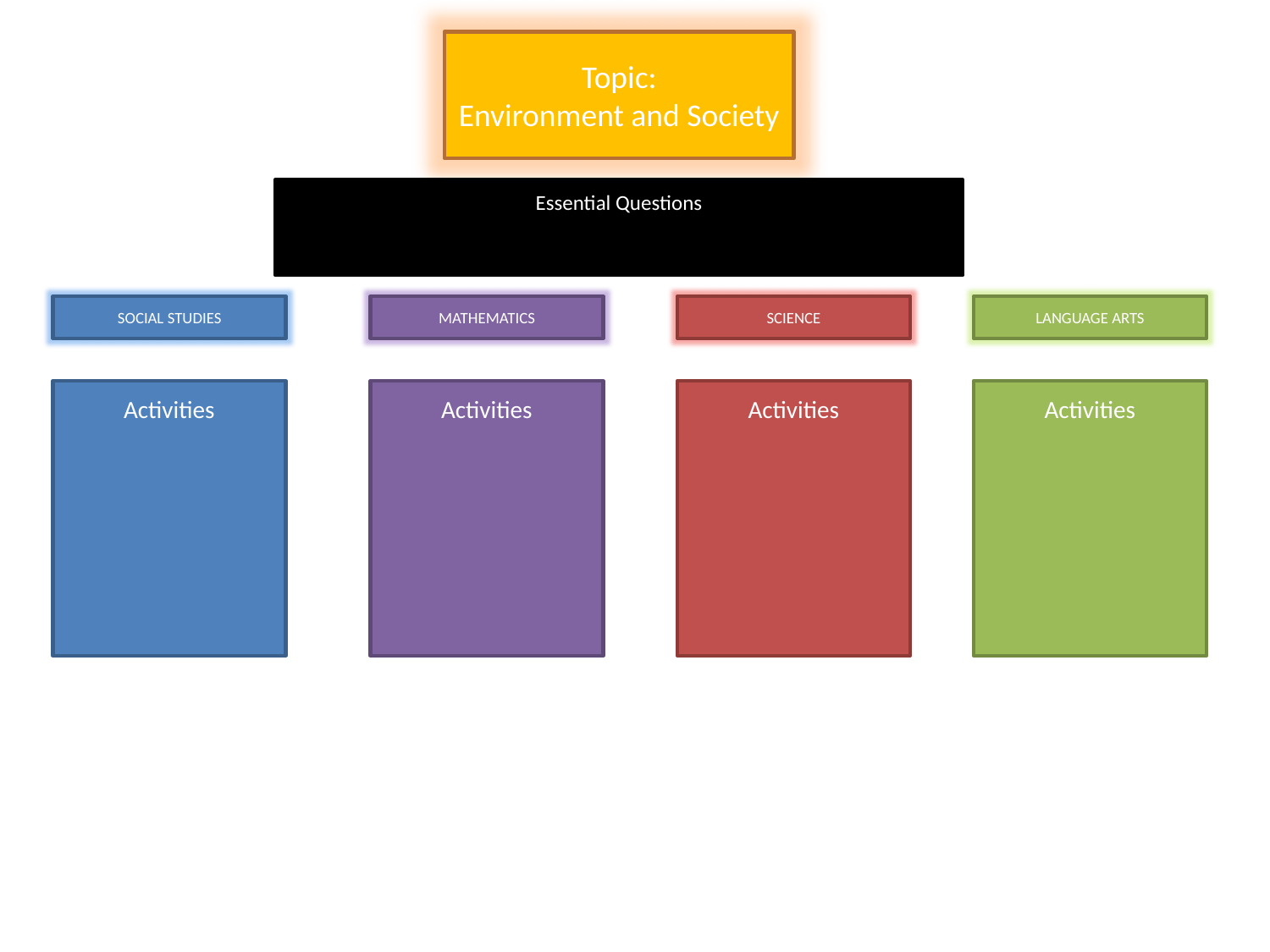

Topic:
Environment and Society
Essential Questions

SOCIAL STUDIES
MATHEMATICS
SCIENCE
LANGUAGE ARTS
Activities

Activities

Activities

Activities